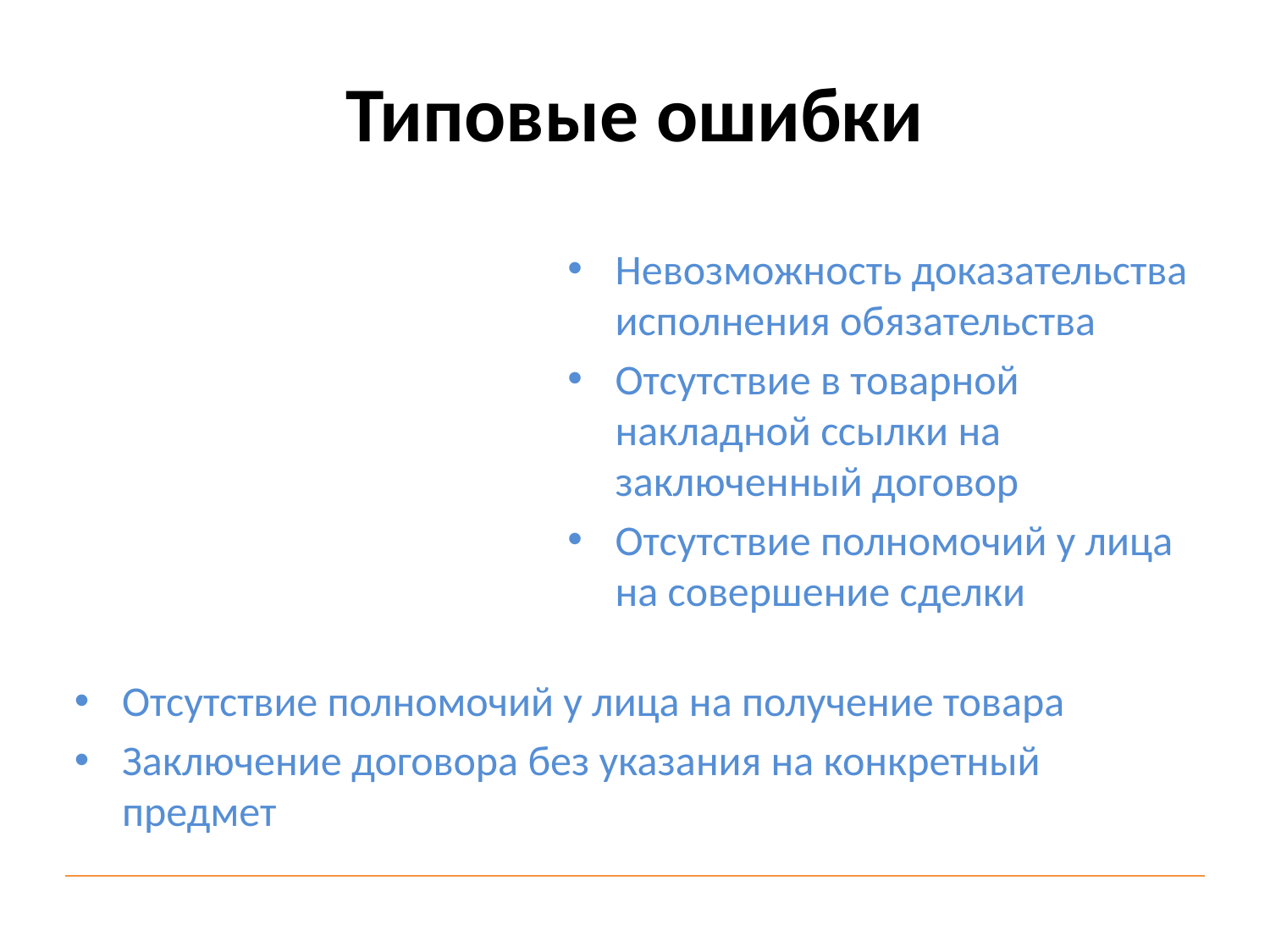

# Типовые ошибки
Невозможность доказательства исполнения обязательства
Отсутствие в товарной накладной ссылки на заключенный договор
Отсутствие полномочий у лица на совершение сделки
Отсутствие полномочий у лица на получение товара
Заключение договора без указания на конкретный предмет